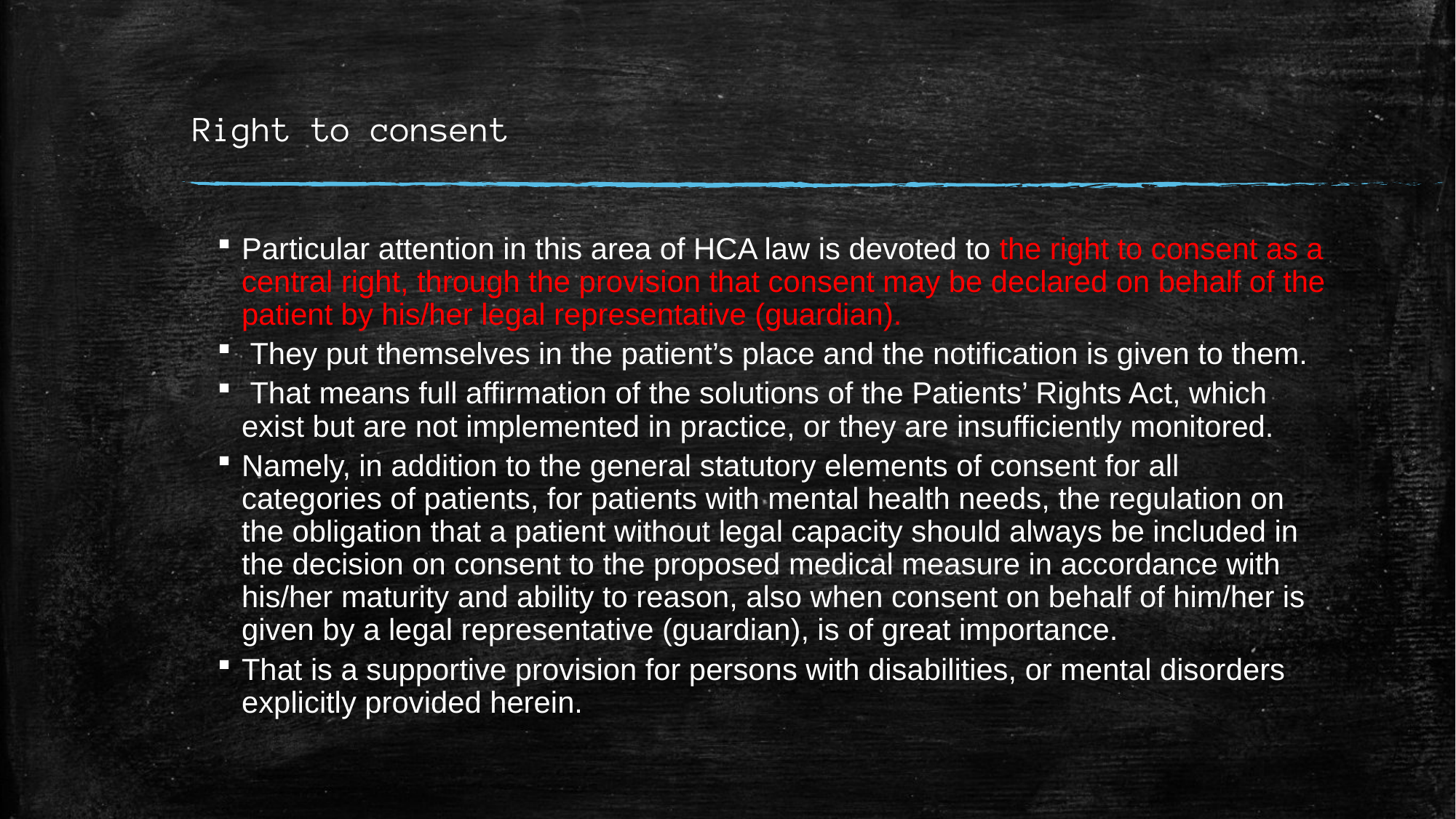

# Right to consent
Particular attention in this area of HCA law is devoted to the right to consent as a central right, through the provision that consent may be declared on behalf of the patient by his/her legal representative (guardian).
 They put themselves in the patient’s place and the notiﬁcation is given to them.
 That means full affirmation of the solutions of the Patients’ Rights Act, which exist but are not implemented in practice, or they are insufficiently monitored.
Namely, in addition to the general statutory elements of consent for all categories of patients, for patients with mental health needs, the regulation on the obligation that a patient without legal capacity should always be included in the decision on consent to the proposed medical measure in accordance with his/her maturity and ability to reason, also when consent on behalf of him/her is given by a legal representative (guardian), is of great importance.
That is a supportive provision for persons with disabilities, or mental disorders explicitly provided herein.